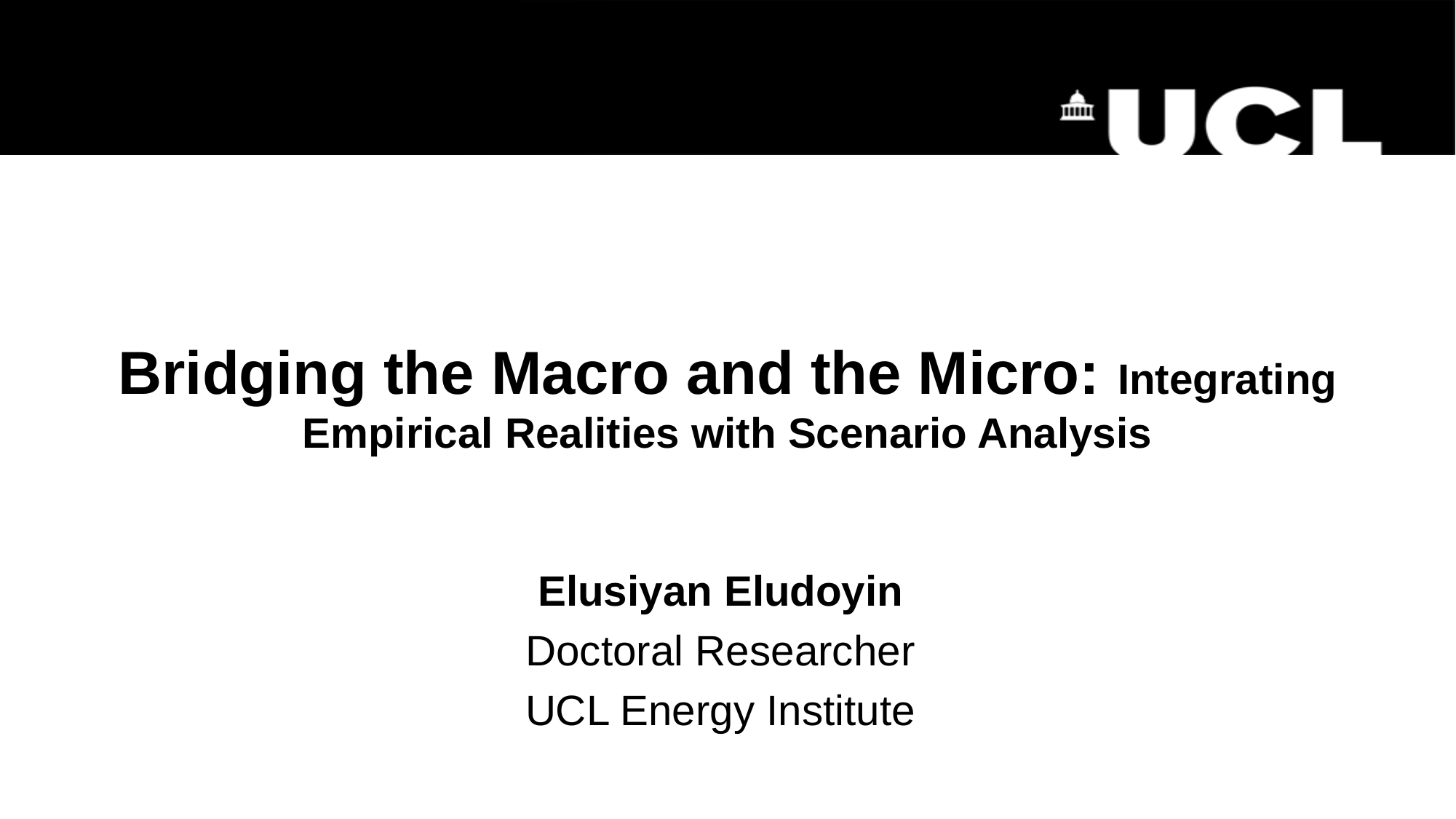

# Bridging the Macro and the Micro: Integrating Empirical Realities with Scenario Analysis
Elusiyan Eludoyin
Doctoral Researcher
UCL Energy Institute